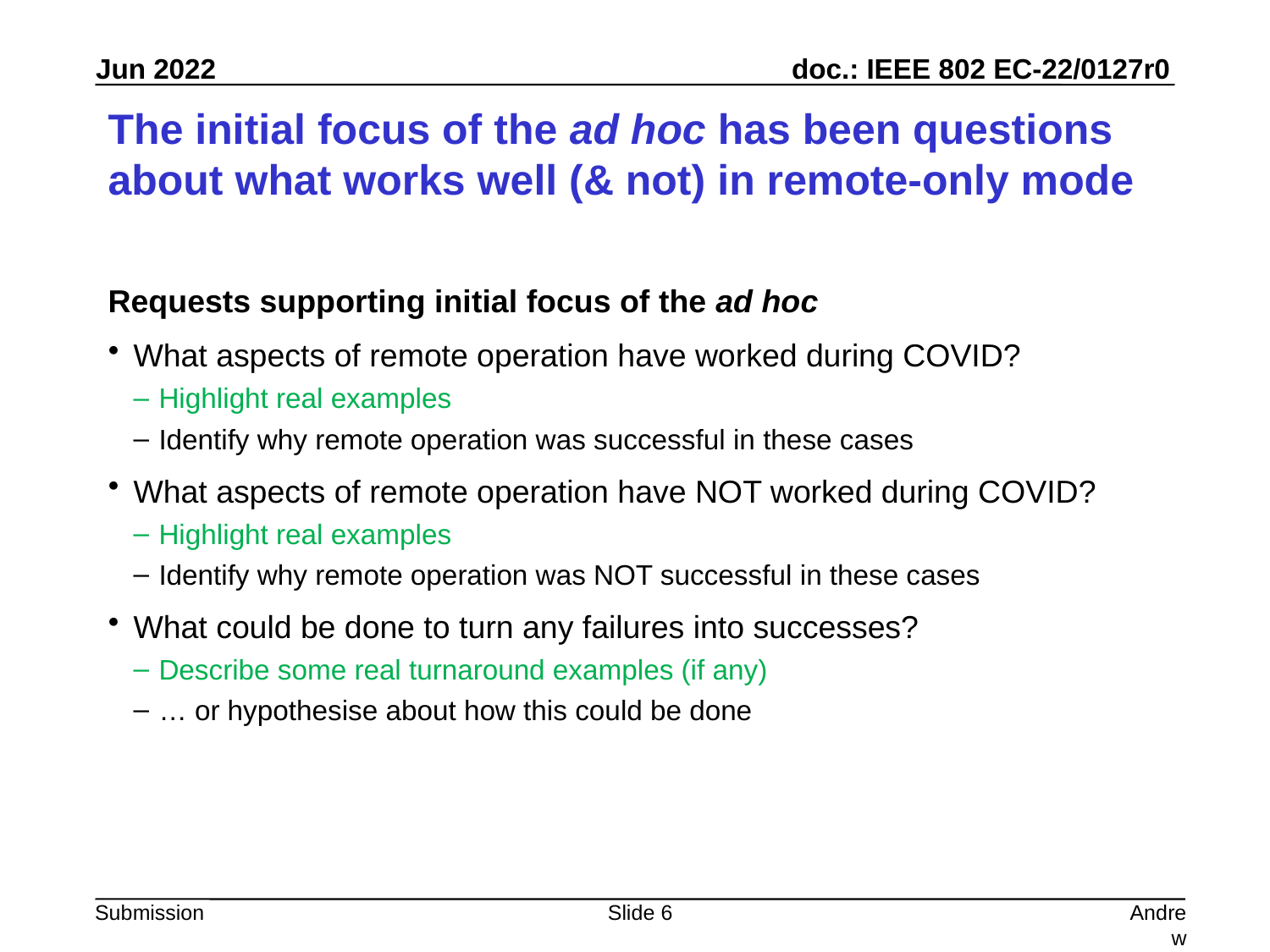

# The initial focus of the ad hoc has been questions about what works well (& not) in remote-only mode
Requests supporting initial focus of the ad hoc
What aspects of remote operation have worked during COVID?
Highlight real examples
Identify why remote operation was successful in these cases
What aspects of remote operation have NOT worked during COVID?
Highlight real examples
Identify why remote operation was NOT successful in these cases
What could be done to turn any failures into successes?
Describe some real turnaround examples (if any)
… or hypothesise about how this could be done

Slide 6
Andrew Myles, Cisco